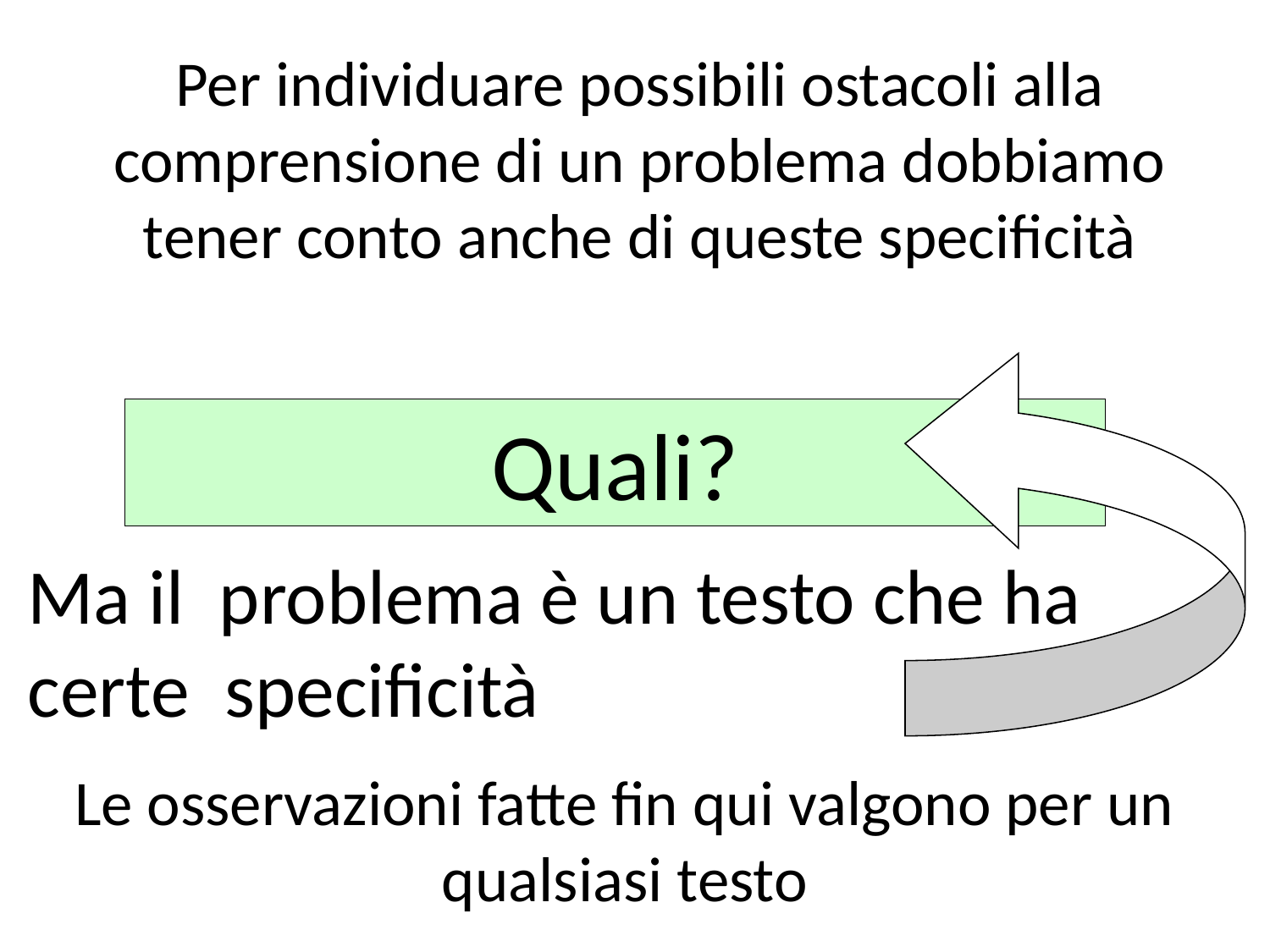

Per individuare possibili ostacoli alla comprensione di un problema dobbiamo tener conto anche di queste specificità

Quali?
Ma il  problema è un testo che ha certe  specificità
Le osservazioni fatte fin qui valgono per un qualsiasi testo